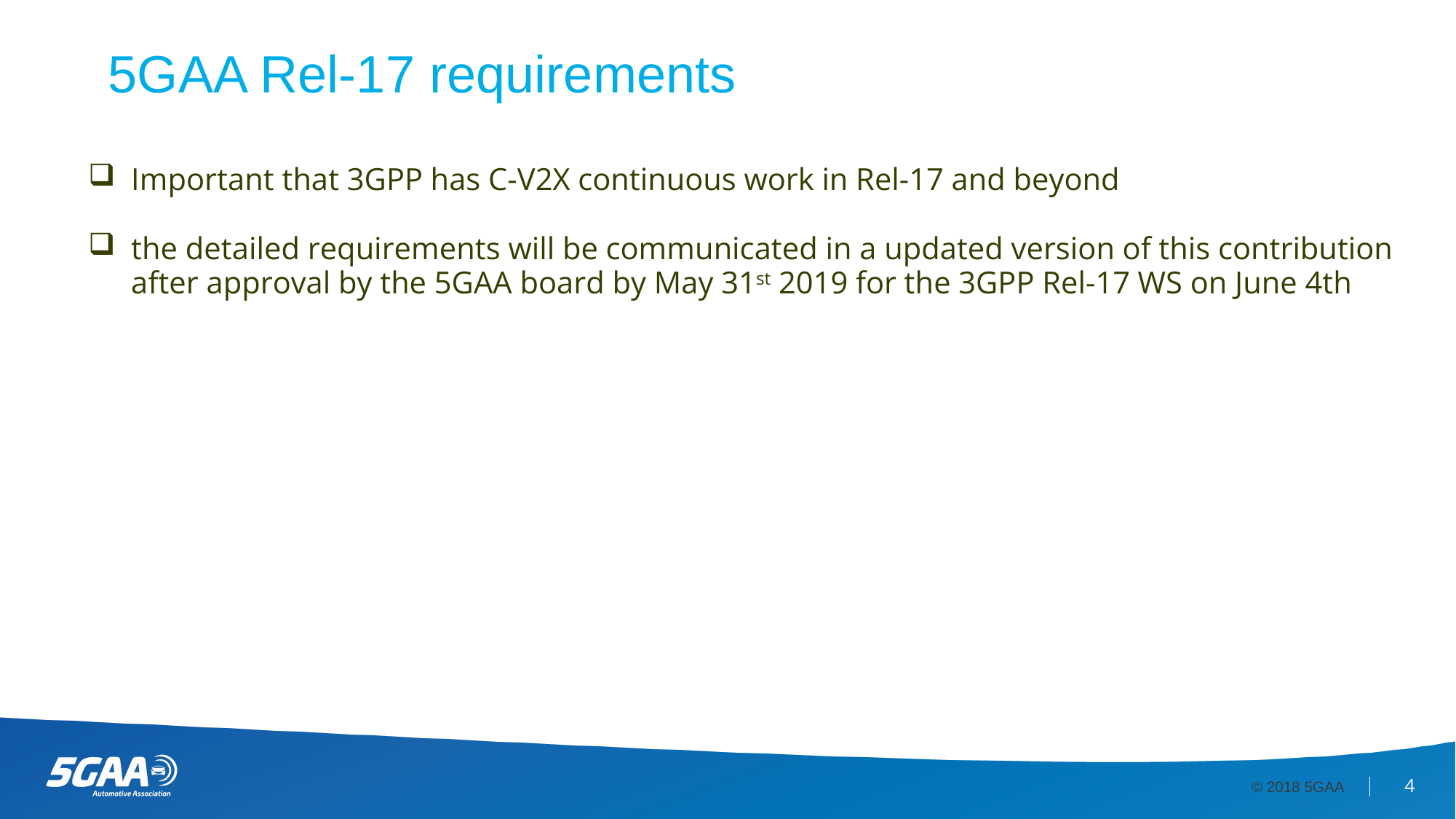

# 5GAA Rel-17 requirements
Important that 3GPP has C-V2X continuous work in Rel-17 and beyond

the detailed requirements will be communicated in a updated version of this contribution after approval by the 5GAA board by May 31st 2019 for the 3GPP Rel-17 WS on June 4th